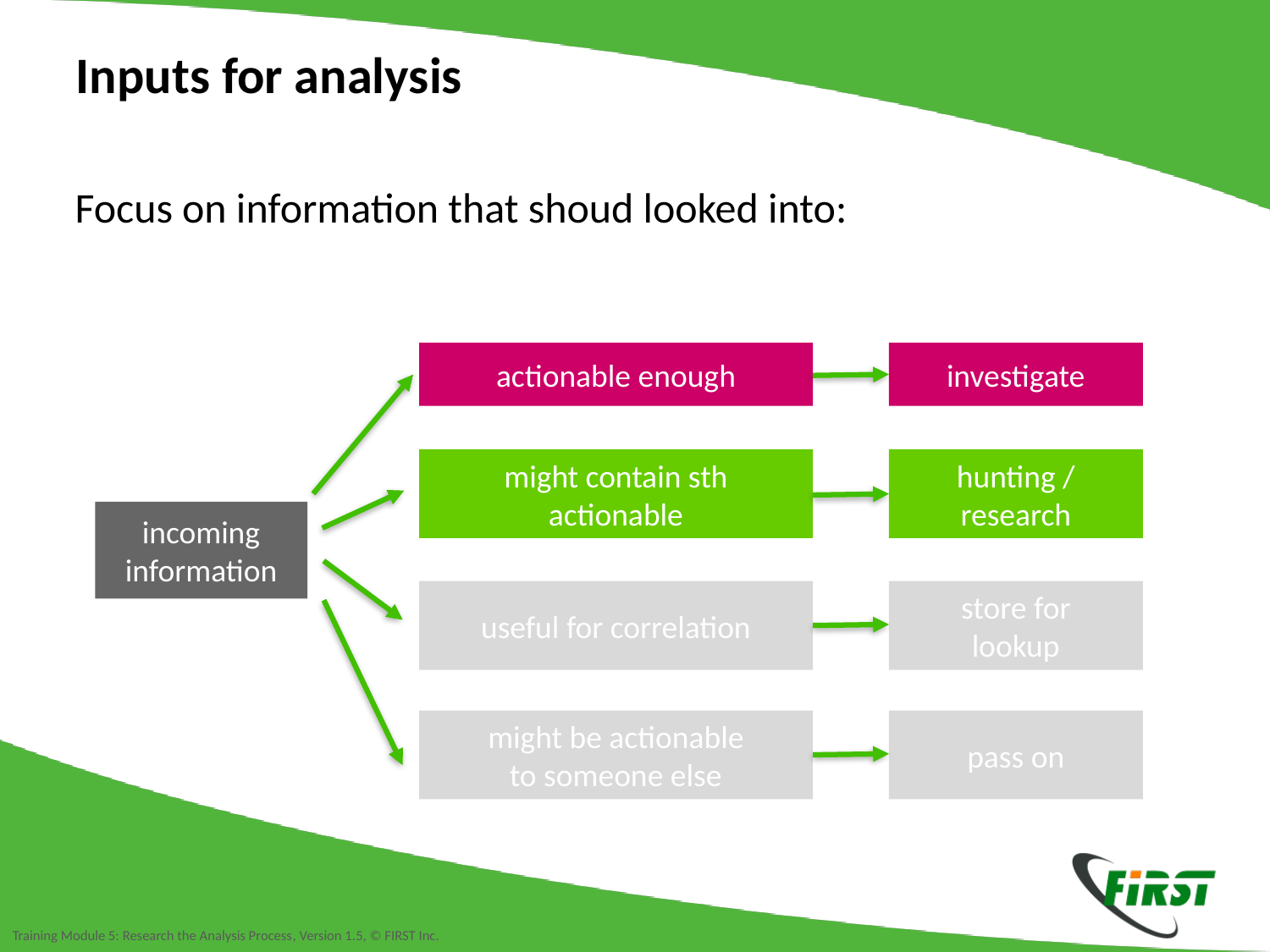

Inputs for analysis
Focus on information that shoud looked into:
actionable enough
investigate
might contain sth
actionable
hunting /
research
incoming
information
useful for correlation
store for
lookup
might be actionable
to someone else
pass on